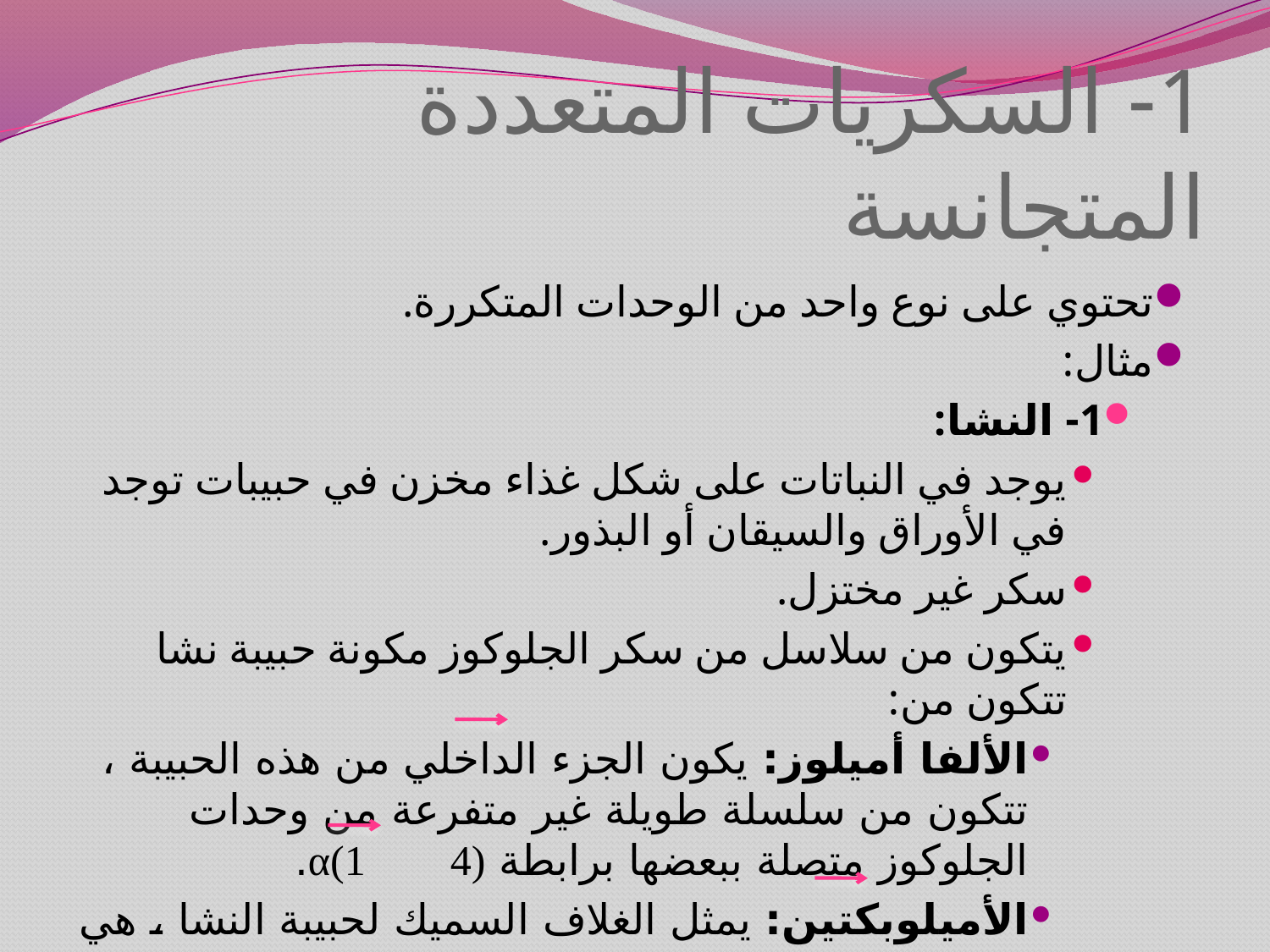

# 1- السكريات المتعددة المتجانسة
تحتوي على نوع واحد من الوحدات المتكررة.
مثال:
1- النشا:
يوجد في النباتات على شكل غذاء مخزن في حبيبات توجد في الأوراق والسيقان أو البذور.
سكر غير مختزل.
يتكون من سلاسل من سكر الجلوكوز مكونة حبيبة نشا تتكون من:
الألفا أميلوز: يكون الجزء الداخلي من هذه الحبيبة ، تتكون من سلسلة طويلة غير متفرعة من وحدات الجلوكوز متصلة ببعضها برابطة α(1        4).
الأميلوبكتين: يمثل الغلاف السميك لحبيبة النشا ، هي سلاسل متفرعة ، يتكرر التفرع بعد كل 12 وحدة من الجلوكوز المتتابع وتكون الرابطة فيها α(1        4) ، وتكون الرابطة في التفرع α(1        6).